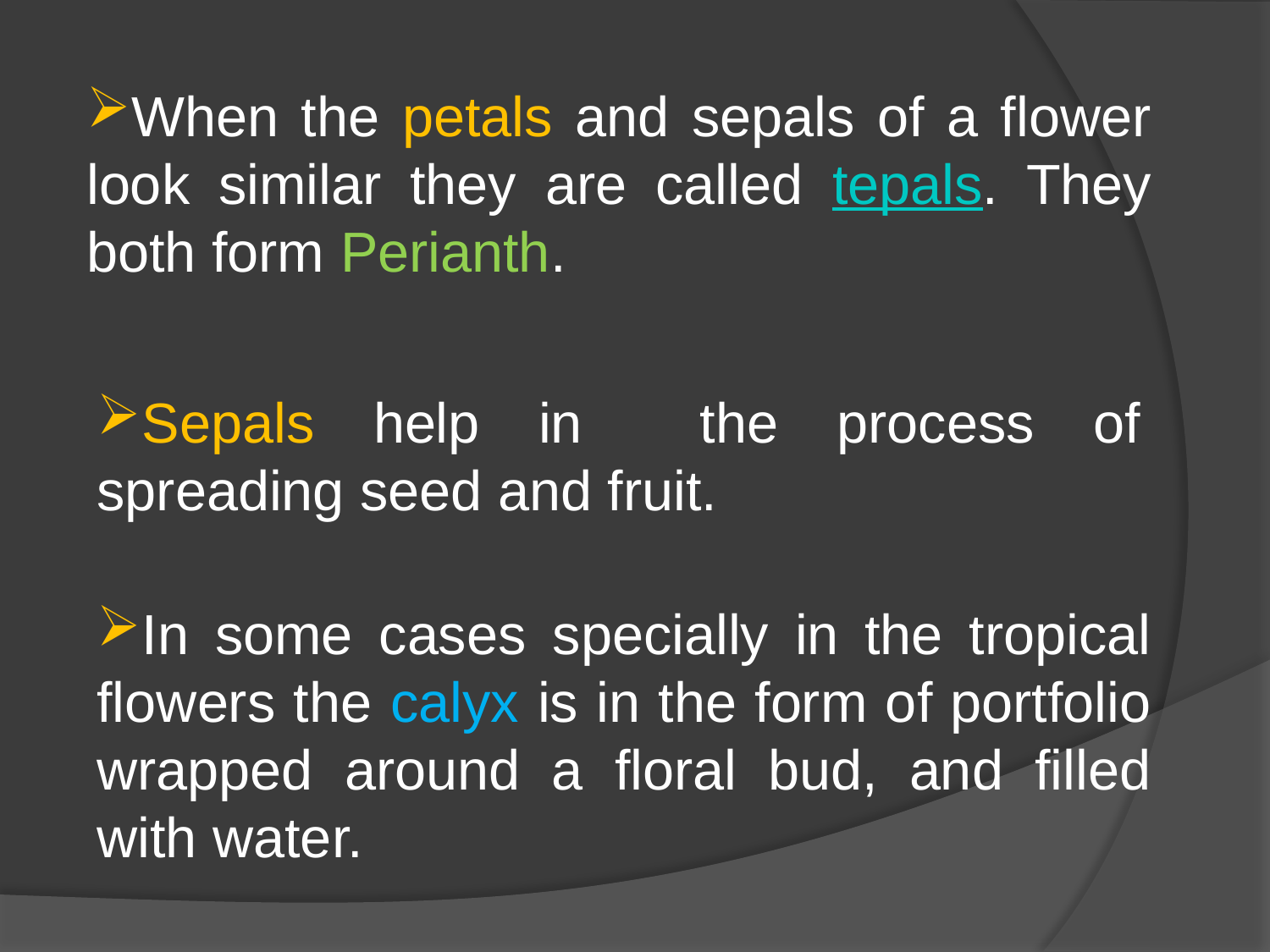

When the petals and sepals of a flower look similar they are called tepals. They both form Perianth.
Sepals help in  the process of spreading seed and fruit.
In some cases specially in the tropical flowers the calyx is in the form of portfolio wrapped around a floral bud, and filled with water.